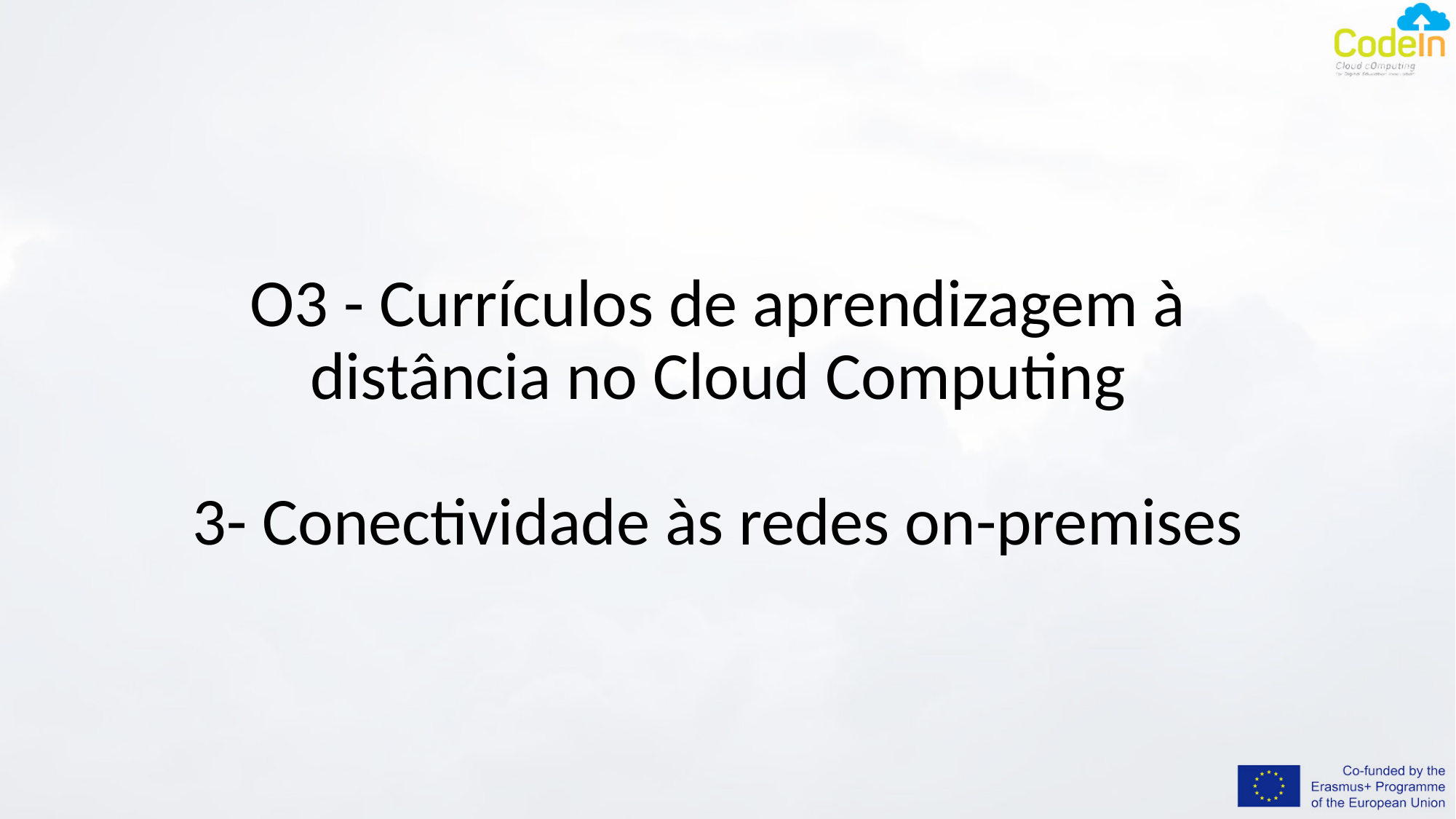

# O3 - Currículos de aprendizagem à distância no Cloud Computing 3- Conectividade às redes on-premises